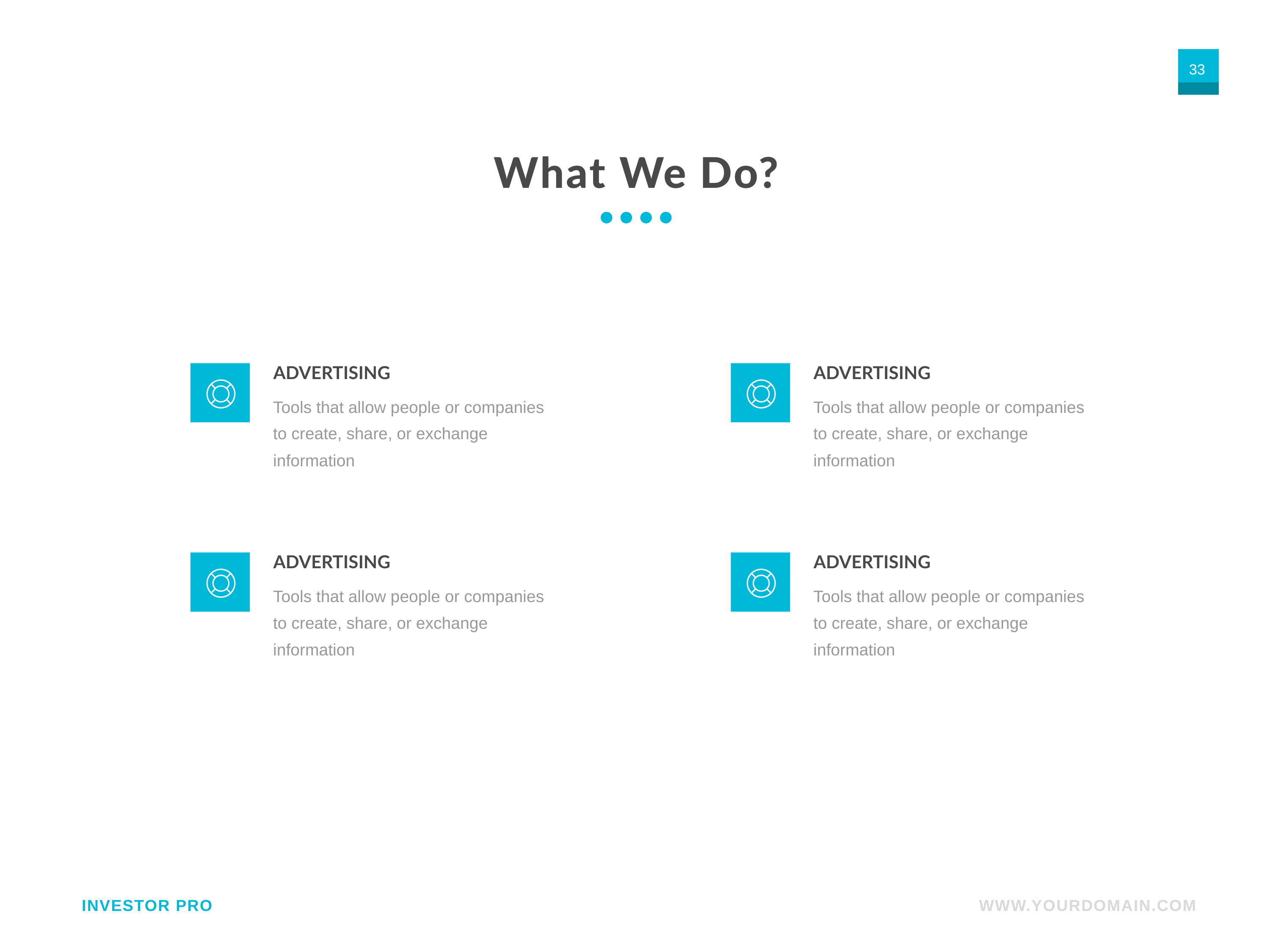

What We Do?

ADVERTISING
ADVERTISING

Tools that allow people or companies to create, share, or exchange information
Tools that allow people or companies to create, share, or exchange information
ADVERTISING
ADVERTISING

Tools that allow people or companies to create, share, or exchange information
Tools that allow people or companies to create, share, or exchange information